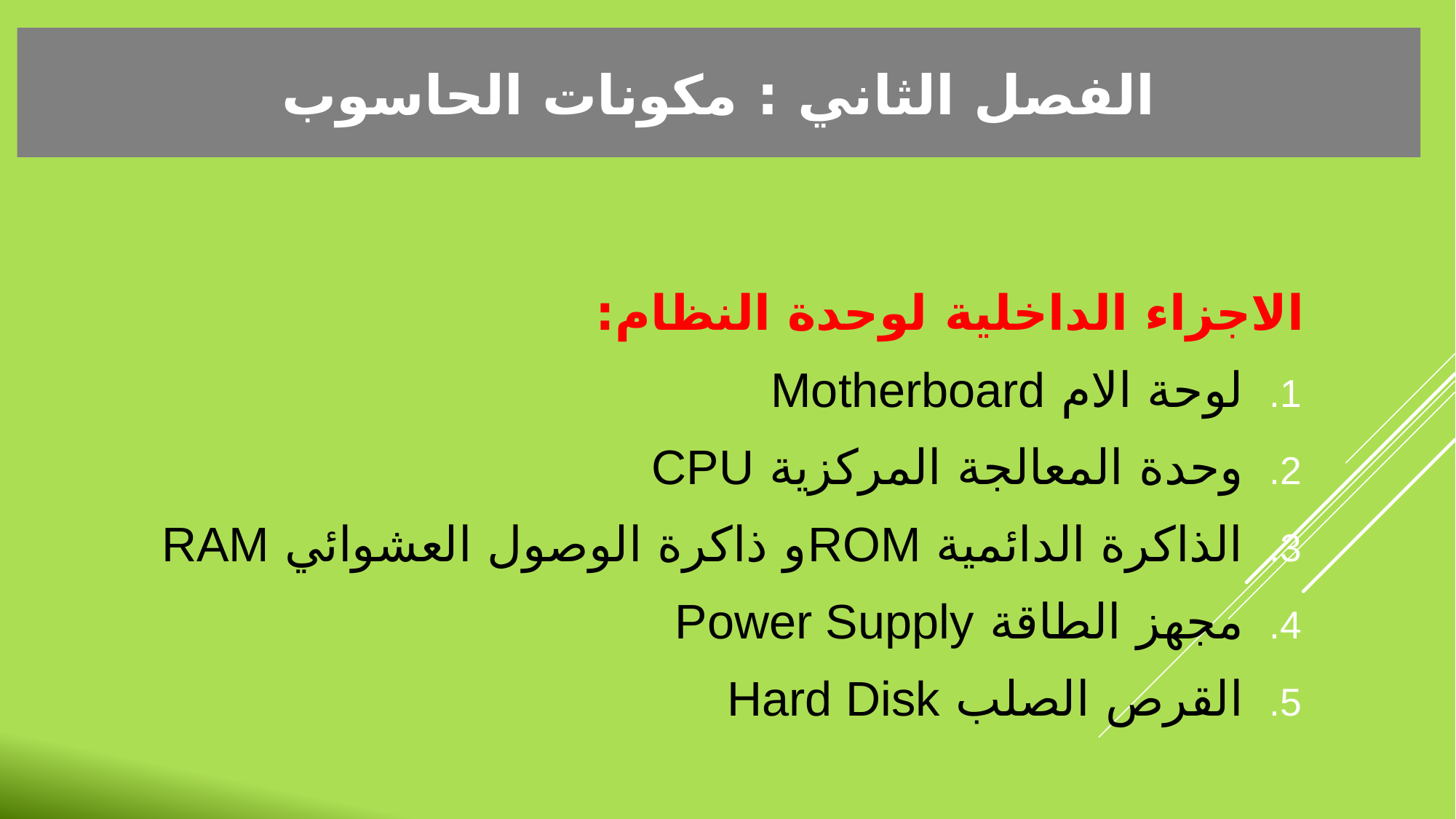

الفصل الثاني : مكونات الحاسوب
الاجزاء الداخلية لوحدة النظام:
لوحة الام Motherboard
وحدة المعالجة المركزية CPU
الذاكرة الدائمية ROMو ذاكرة الوصول العشوائي RAM
مجهز الطاقة Power Supply
القرص الصلب Hard Disk